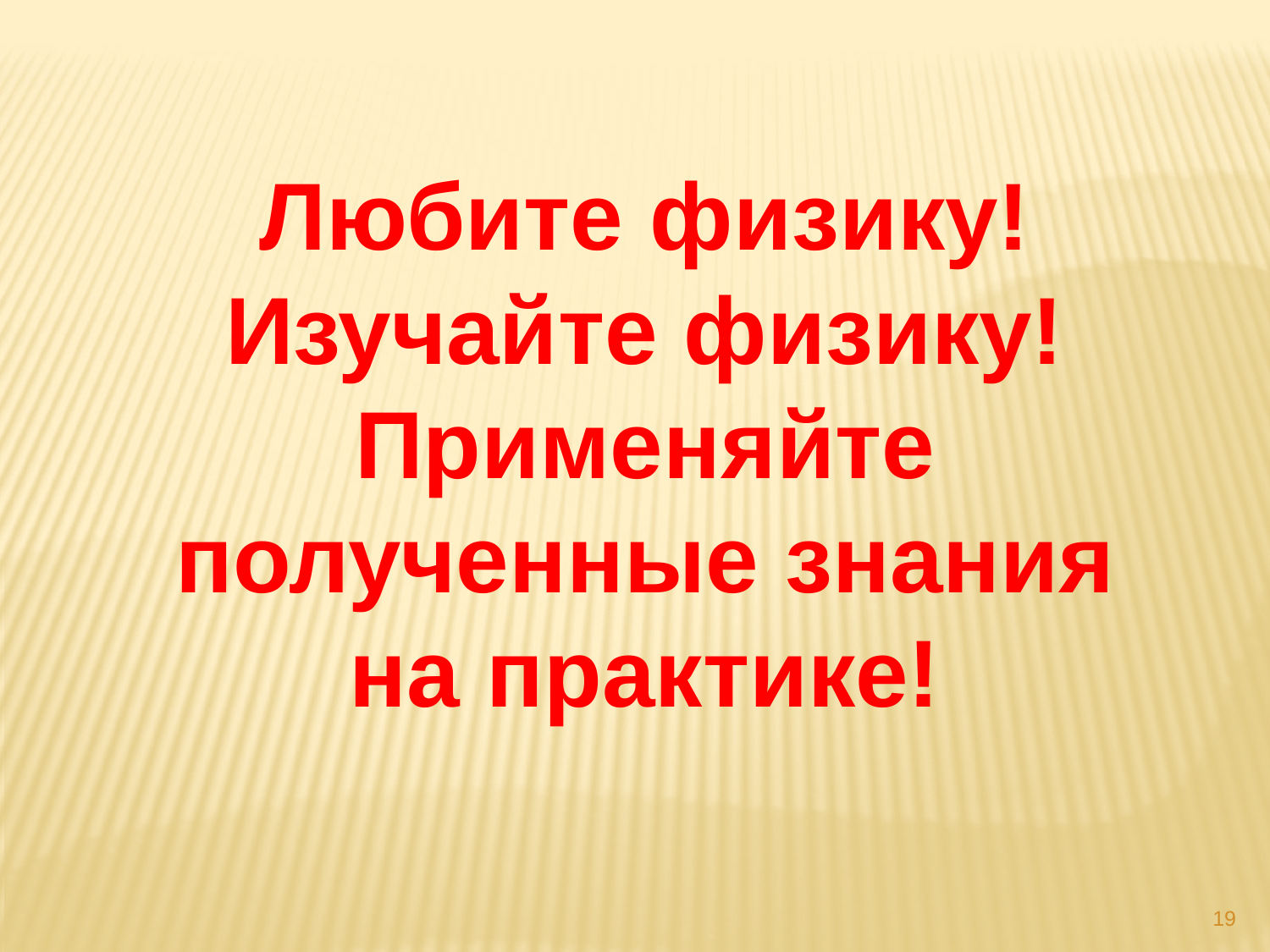

Любите физику! Изучайте физику! Применяйте полученные знания на практике!
19